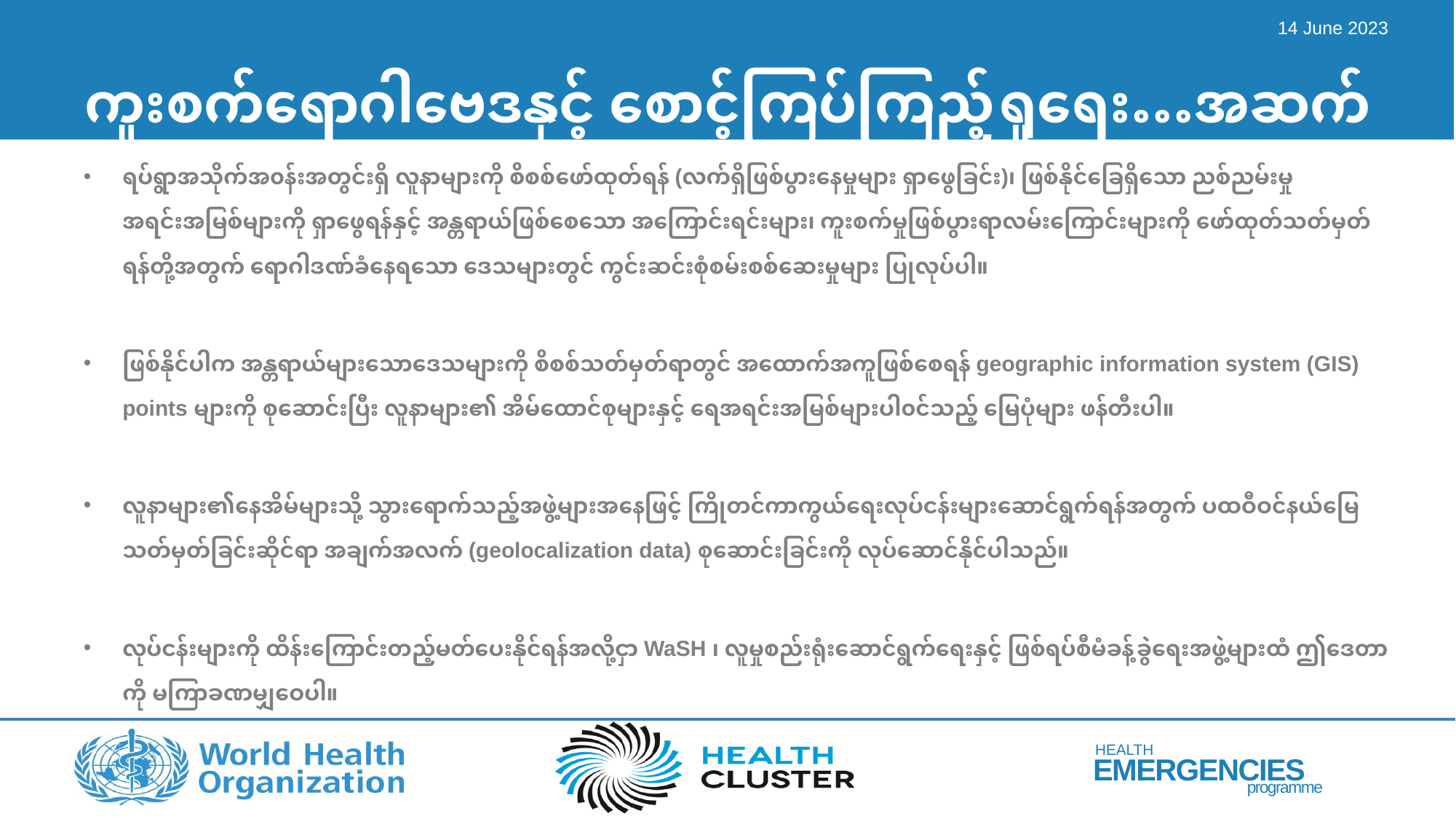

14 June 2023
# ကူးစက်ရောဂါဗေဒနှင့် စောင့်ကြပ်ကြည့်ရှုရေး…အဆက်
ရပ်ရွာအသိုက်အ၀န်းအတွင်းရှိ လူနာများကို စိစစ်ဖော်ထုတ်ရန် (လက်ရှိဖြစ်ပွားနေမှုများ ရှာဖွေခြင်း)၊ ဖြစ်နိုင်ခြေရှိသော ညစ်ညမ်းမှု အရင်းအမြစ်များကို ရှာဖွေရန်နှင့် အန္တရာယ်ဖြစ်စေသော အကြောင်းရင်းများ၊ ကူးစက်မှုဖြစ်ပွားရာလမ်းကြောင်းများကို ဖော်ထုတ်သတ်မှတ်ရန်တို့အတွက် ရောဂါဒဏ်ခံနေရသော ဒေသများတွင် ကွင်းဆင်းစုံစမ်းစစ်ဆေးမှုများ ပြုလုပ်ပါ။

ဖြစ်နိုင်ပါက အန္တရာယ်များသောဒေသများကို စိစစ်သတ်မှတ်ရာတွင် အထောက်အကူဖြစ်စေရန် geographic information system (GIS) points များကို စုဆောင်းပြီး လူနာများ၏ အိမ်ထောင်စုများနှင့် ရေအရင်းအမြစ်များပါ၀င်သည့် မြေပုံများ ဖန်တီးပါ။

လူနာများ၏နေအိမ်များသို့ သွားရောက်သည့်အဖွဲ့များအနေဖြင့် ကြိုတင်ကာကွယ်ရေးလုပ်ငန်းများဆောင်ရွက်ရန်အတွက် ပထဝီဝင်နယ်မြေသတ်မှတ်ခြင်းဆိုင်ရာ အချက်အလက် (geolocalization data) စုဆောင်းခြင်းကို လုပ်ဆောင်နိုင်ပါသည်။

လုပ်ငန်းများကို ထိန်းကြောင်းတည့်မတ်ပေးနိုင်ရန်အလို့ငှာ WaSH ၊ လူမှုစည်းရုံးဆောင်ရွက်ရေးနှင့် ဖြစ်ရပ်စီမံခန့်ခွဲရေးအဖွဲ့များထံ ဤဒေတာကို မကြာခဏမျှဝေပါ။